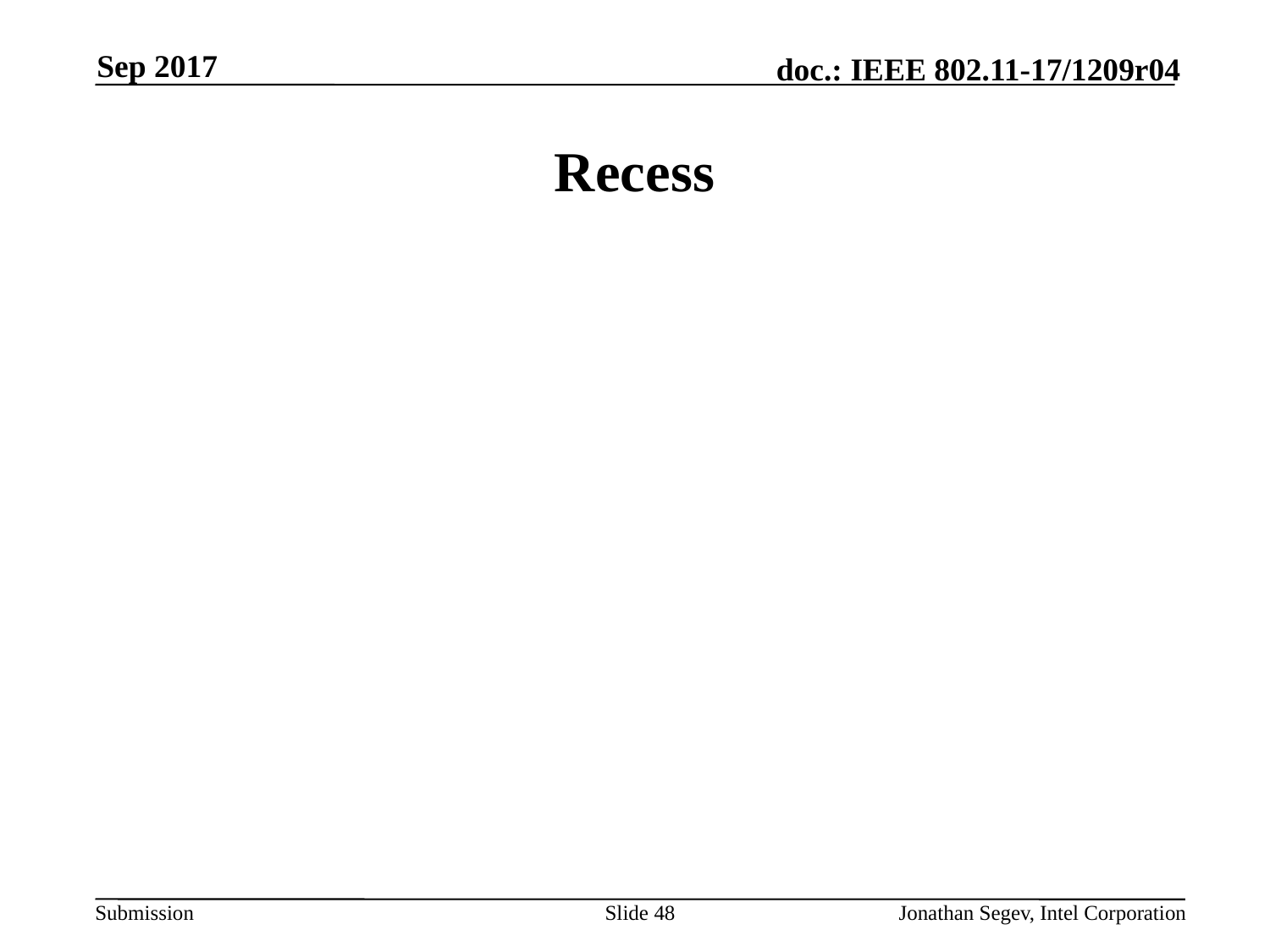

Sep 2017
# Recess

Slide 48
Jonathan Segev, Intel Corporation